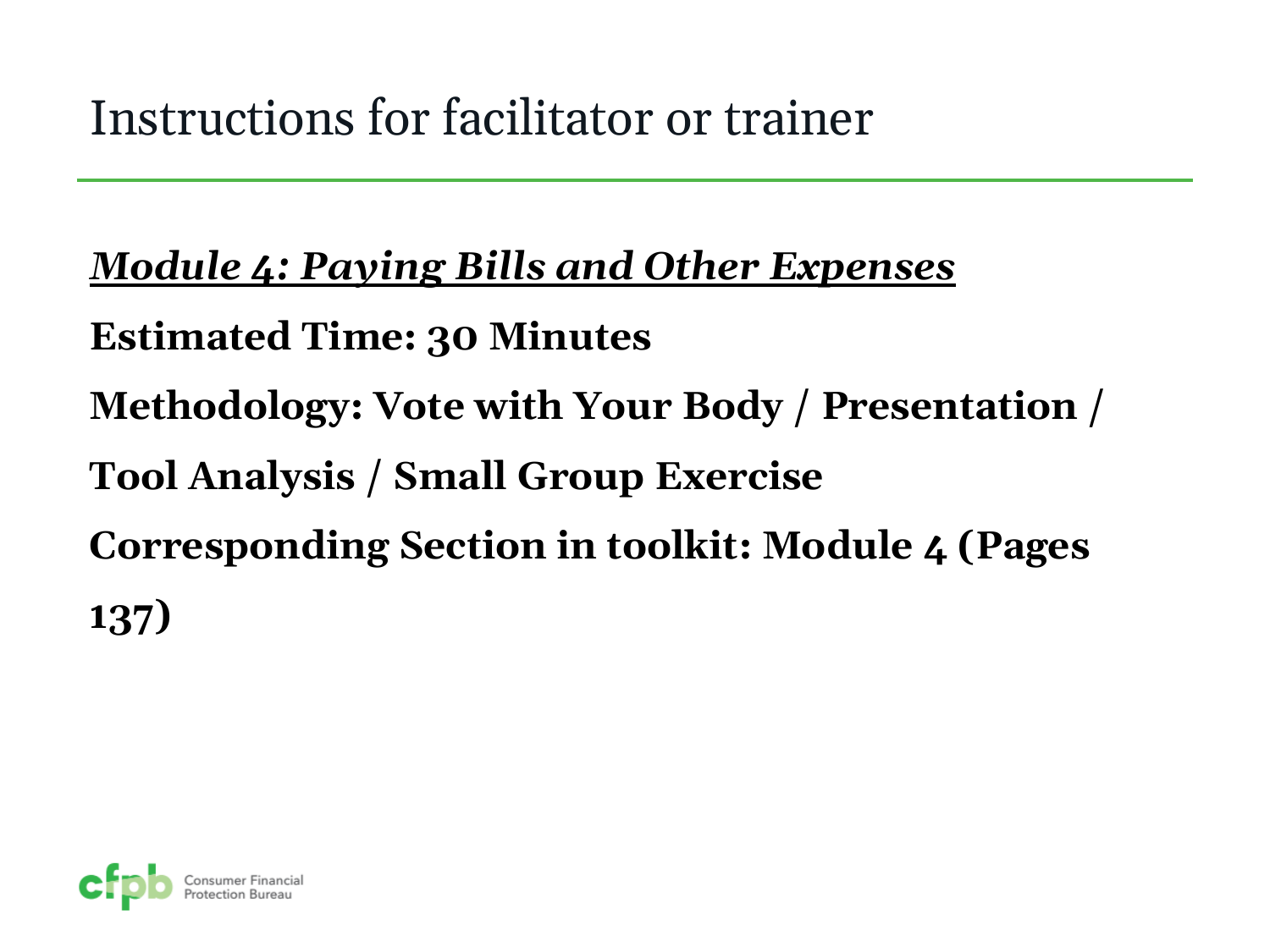

# Instructions for facilitator or trainer
Module 4: Paying Bills and Other Expenses
Estimated Time: 30 Minutes
Methodology: Vote with Your Body / Presentation / Tool Analysis / Small Group Exercise
Corresponding Section in toolkit: Module 4 (Pages 137)